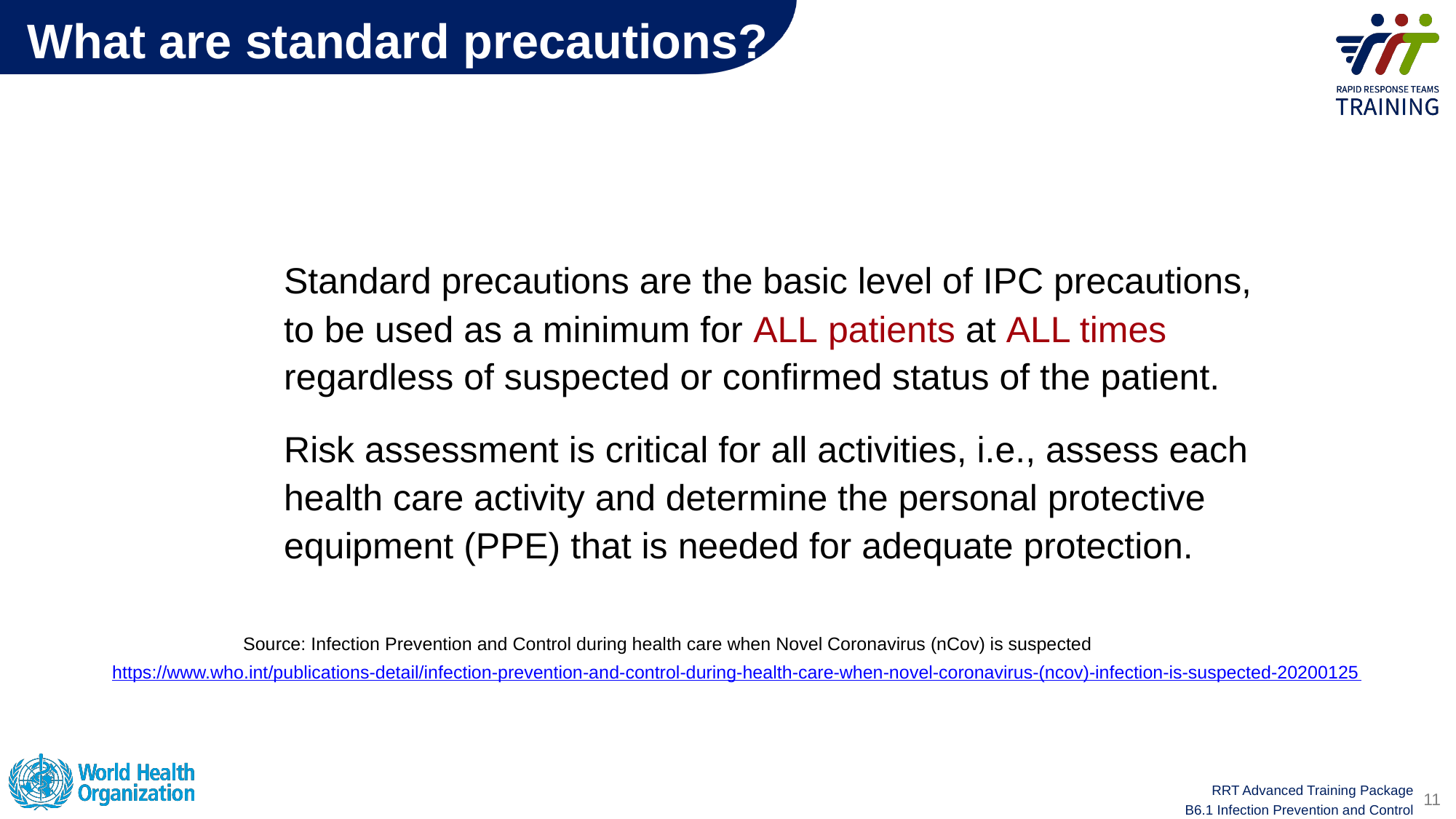

What are standard precautions?
Standard precautions are the basic level of IPC precautions, to be used as a minimum for ALL patients at ALL times regardless of suspected or confirmed status of the patient.
Risk assessment is critical for all activities, i.e., assess each health care activity and determine the personal protective equipment (PPE) that is needed for adequate protection.
Source: Infection Prevention and Control during health care when Novel Coronavirus (nCov) is suspected
https://www.who.int/publications-detail/infection-prevention-and-control-during-health-care-when-novel-coronavirus-(ncov)-infection-is-suspected-20200125